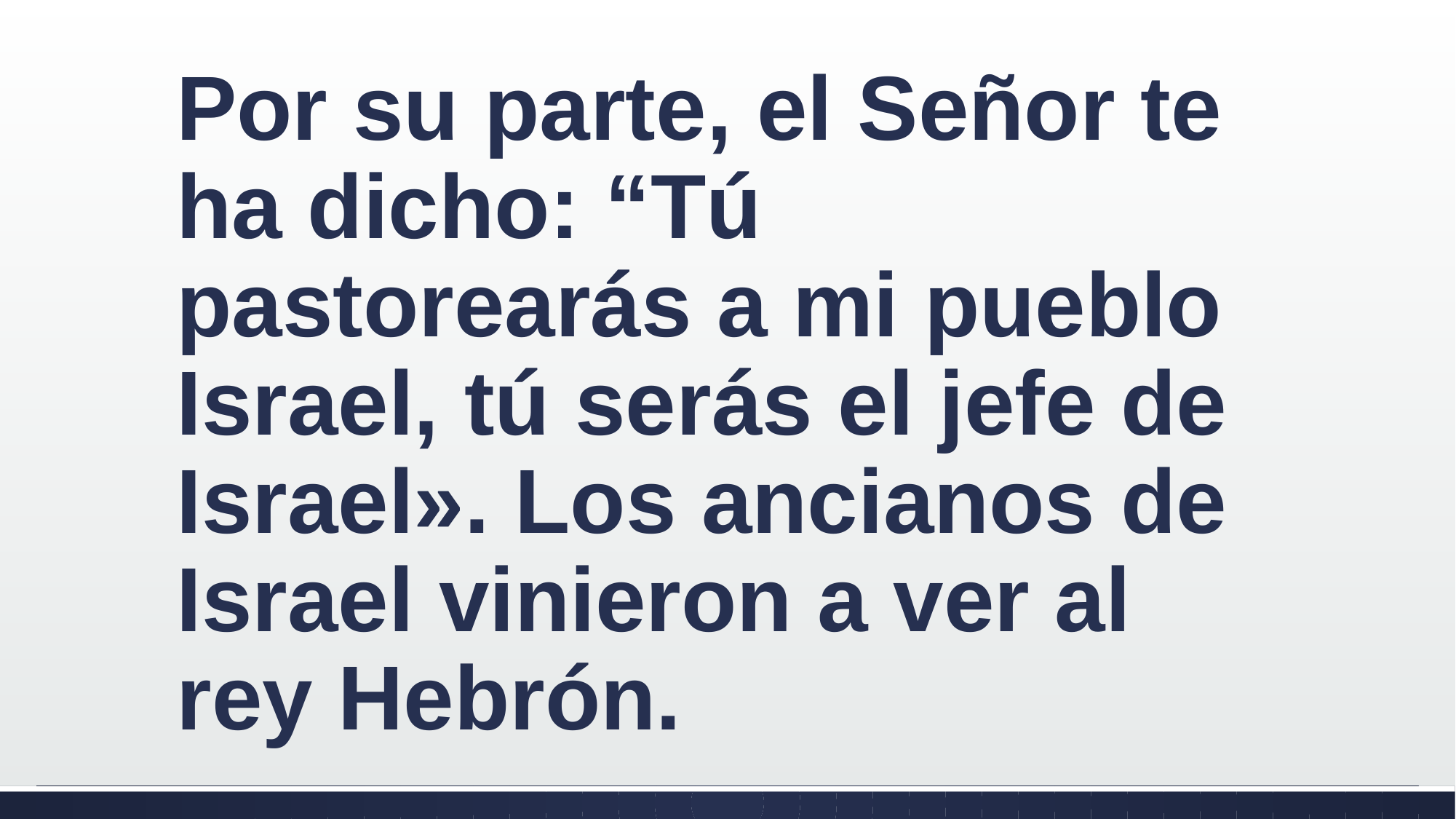

#
Por su parte, el Señor te ha dicho: “Tú pastorearás a mi pueblo Israel, tú serás el jefe de Israel». Los ancianos de Israel vinieron a ver al rey Hebrón.